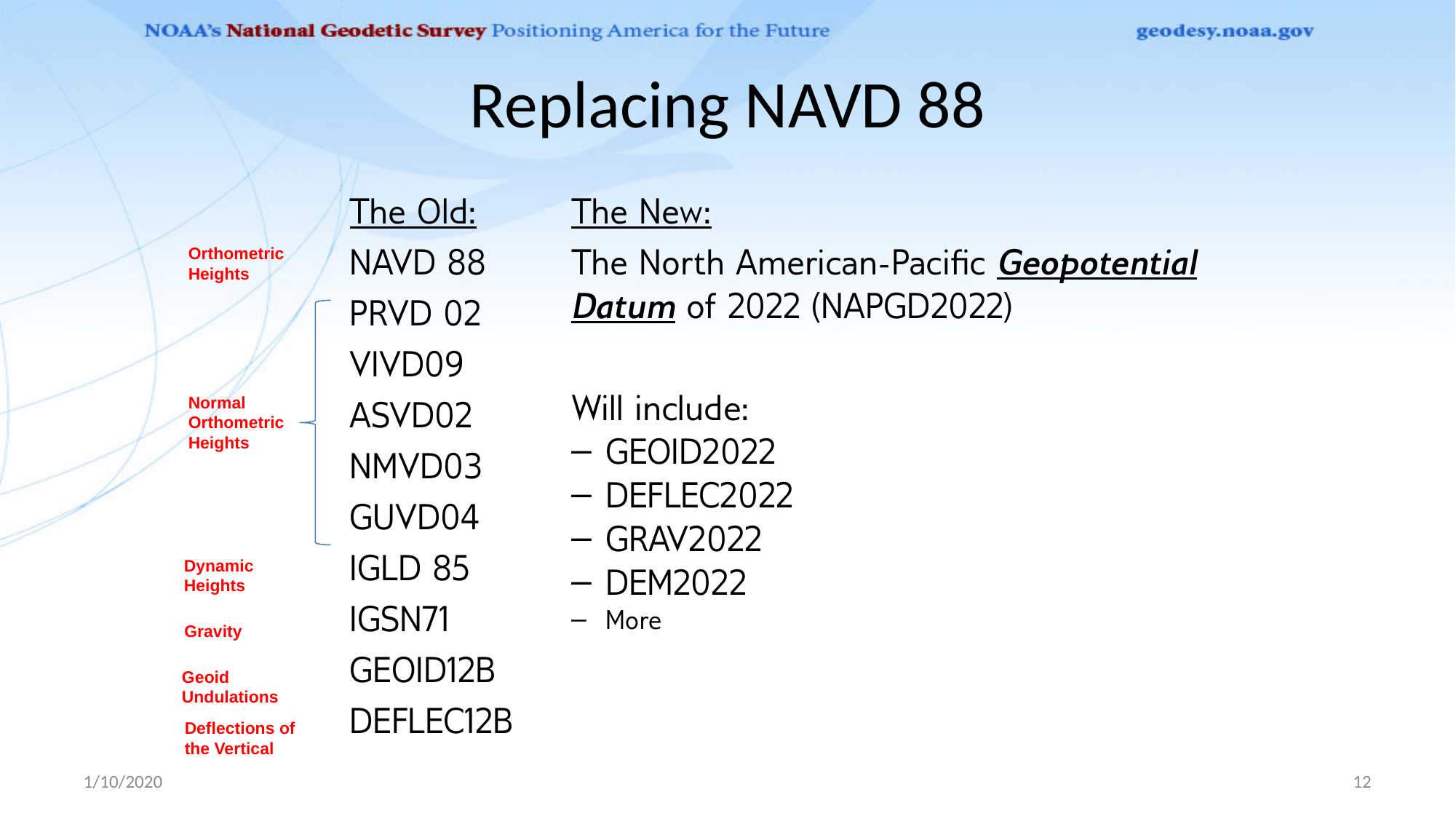

# Replacing NAVD 88
The Old:
NAVD 88
PRVD 02
VIVD09
ASVD02
NMVD03
GUVD04
IGLD 85
IGSN71
GEOID12B
DEFLEC12B

The New:
The North American-Pacific Geopotential Datum of 2022 (NAPGD2022)

Will include:
GEOID2022
DEFLEC2022
GRAV2022
DEM2022
More

Orthometric
Heights

Normal
Orthometric
Heights
Dynamic
Heights
Gravity
Geoid
Undulations
Deflections of
the Vertical
1/10/2020
12